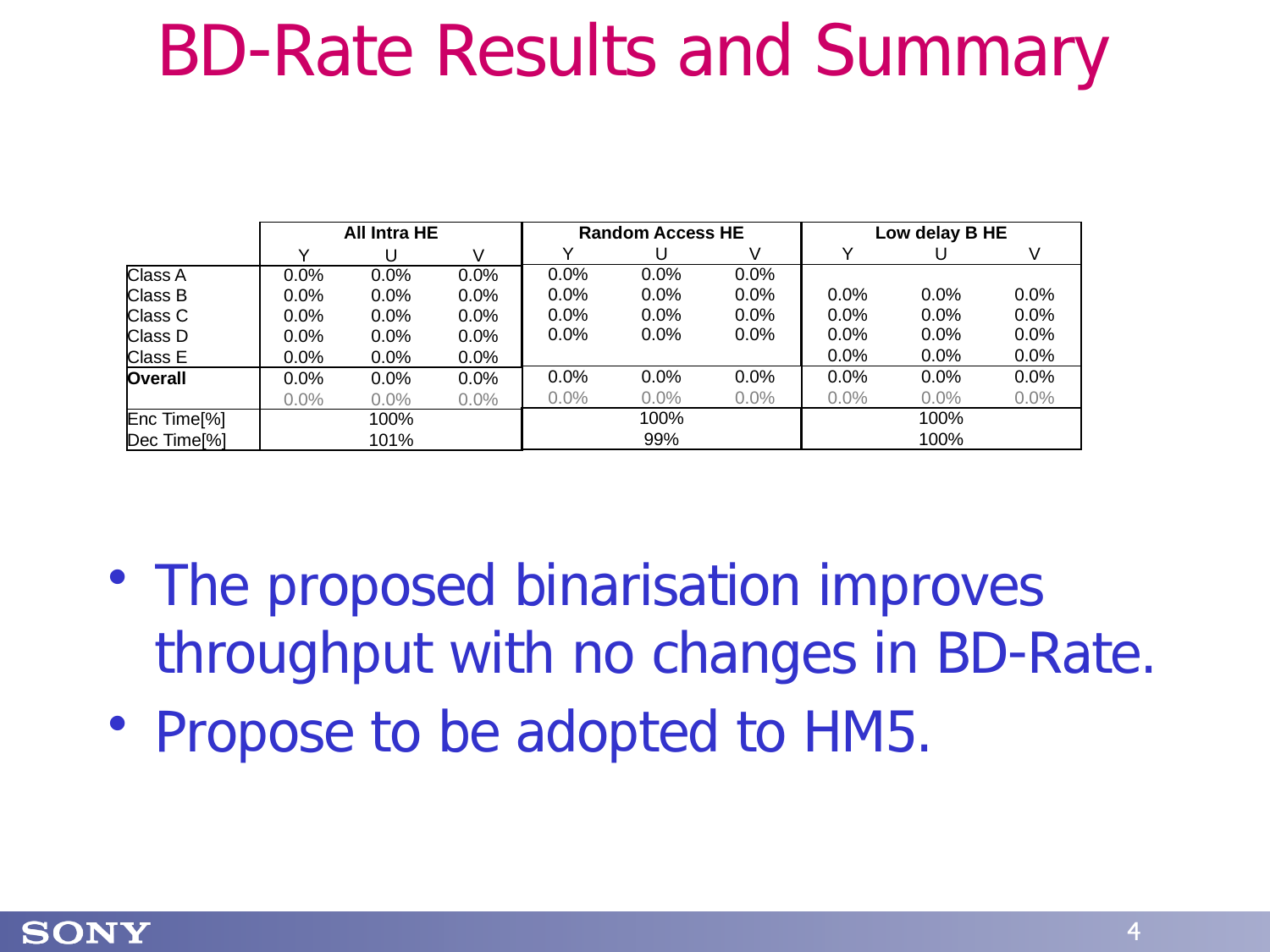

# BD-Rate Results and Summary

The proposed binarisation improves throughput with no changes in BD-Rate.
Propose to be adopted to HM5.
|  | All Intra HE |  |  |
| --- | --- | --- | --- |
|  | Y | U | V |
| Class A | 0.0% | 0.0% | 0.0% |
| Class B | 0.0% | 0.0% | 0.0% |
| Class C | 0.0% | 0.0% | 0.0% |
| Class D | 0.0% | 0.0% | 0.0% |
| Class E | 0.0% | 0.0% | 0.0% |
| Overall | 0.0% | 0.0% | 0.0% |
|  | 0.0% | 0.0% | 0.0% |
| Enc Time[%] | 100% |  |  |
| Dec Time[%] | 101% |  |  |
| Random Access HE |  |  |
| --- | --- | --- |
| Y | U | V |
| 0.0% | 0.0% | 0.0% |
| 0.0% | 0.0% | 0.0% |
| 0.0% | 0.0% | 0.0% |
| 0.0% | 0.0% | 0.0% |
|  |  |  |
| 0.0% | 0.0% | 0.0% |
| 0.0% | 0.0% | 0.0% |
| 100% |  |  |
| 99% |  |  |
| Low delay B HE |  |  |
| --- | --- | --- |
| Y | U | V |
|  |  |  |
| 0.0% | 0.0% | 0.0% |
| 0.0% | 0.0% | 0.0% |
| 0.0% | 0.0% | 0.0% |
| 0.0% | 0.0% | 0.0% |
| 0.0% | 0.0% | 0.0% |
| 0.0% | 0.0% | 0.0% |
| 100% |  |  |
| 100% |  |  |
4